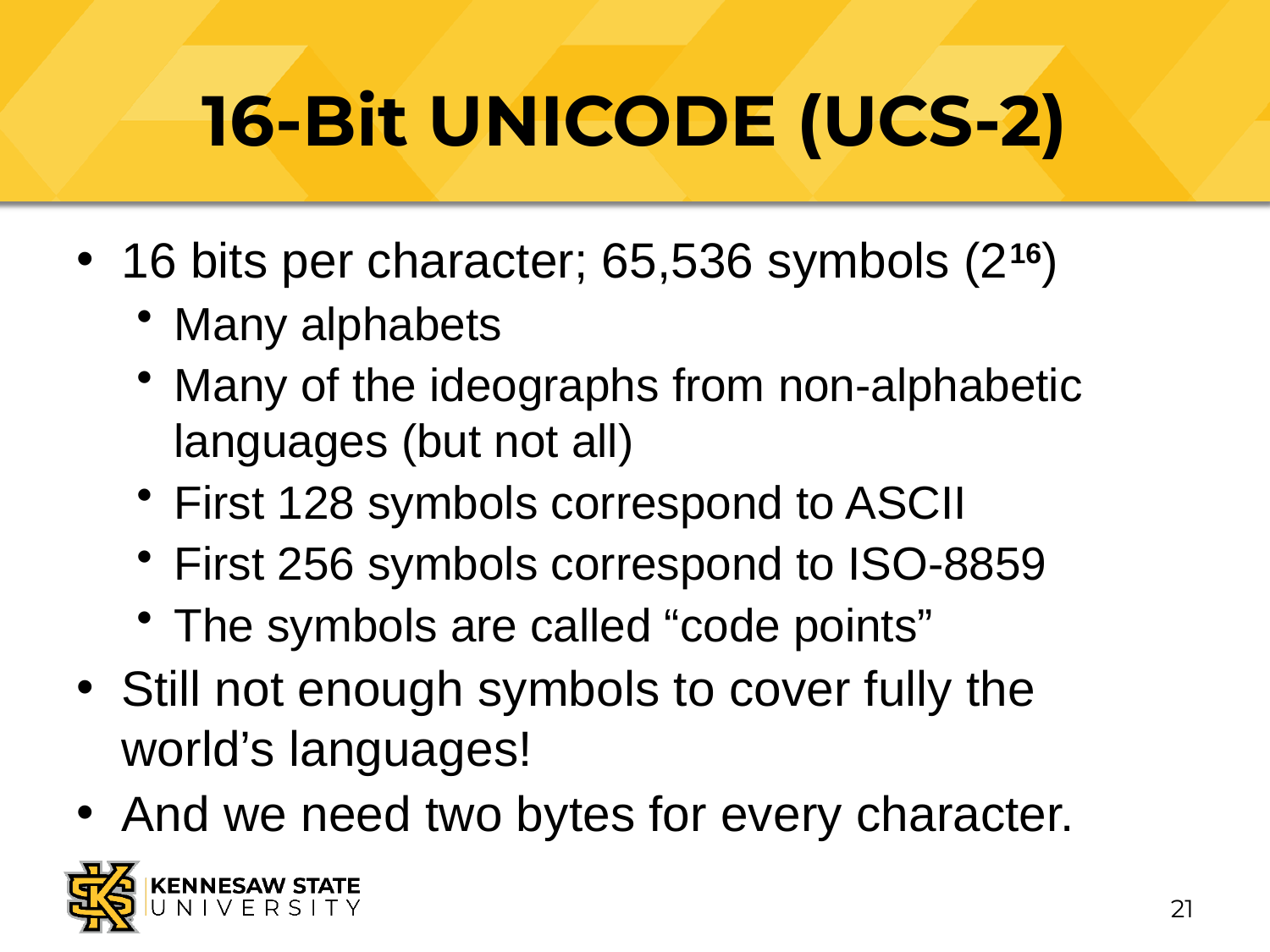

# 16-Bit UNICODE (UCS-2)
16 bits per character; 65,536 symbols (216)
Many alphabets
Many of the ideographs from non-alphabetic languages (but not all)
First 128 symbols correspond to ASCII
First 256 symbols correspond to ISO-8859
The symbols are called “code points”
Still not enough symbols to cover fully the world’s languages!
And we need two bytes for every character.
21